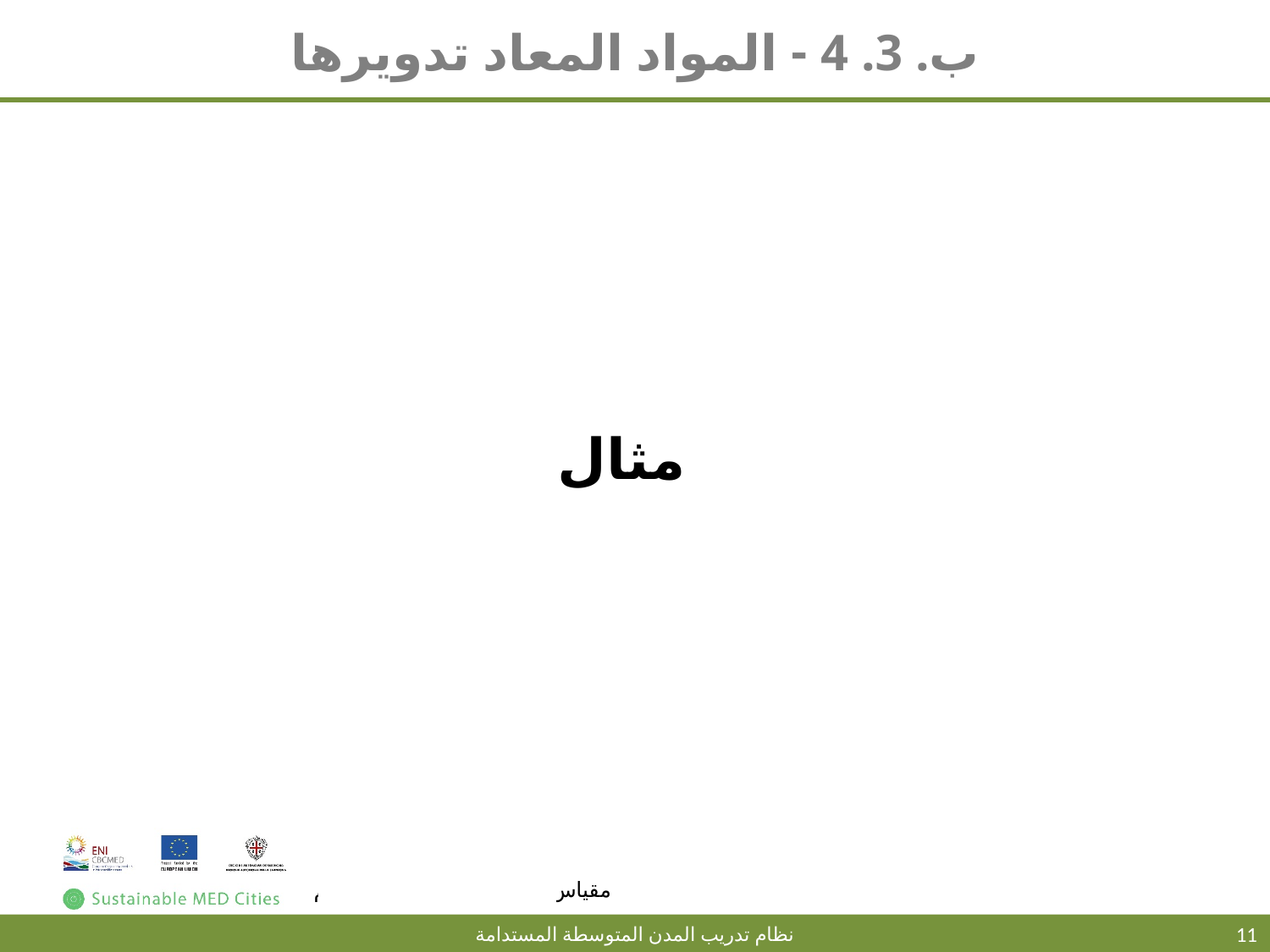

# ب. 3. 4 - المواد المعاد تدويرها

مثال

11